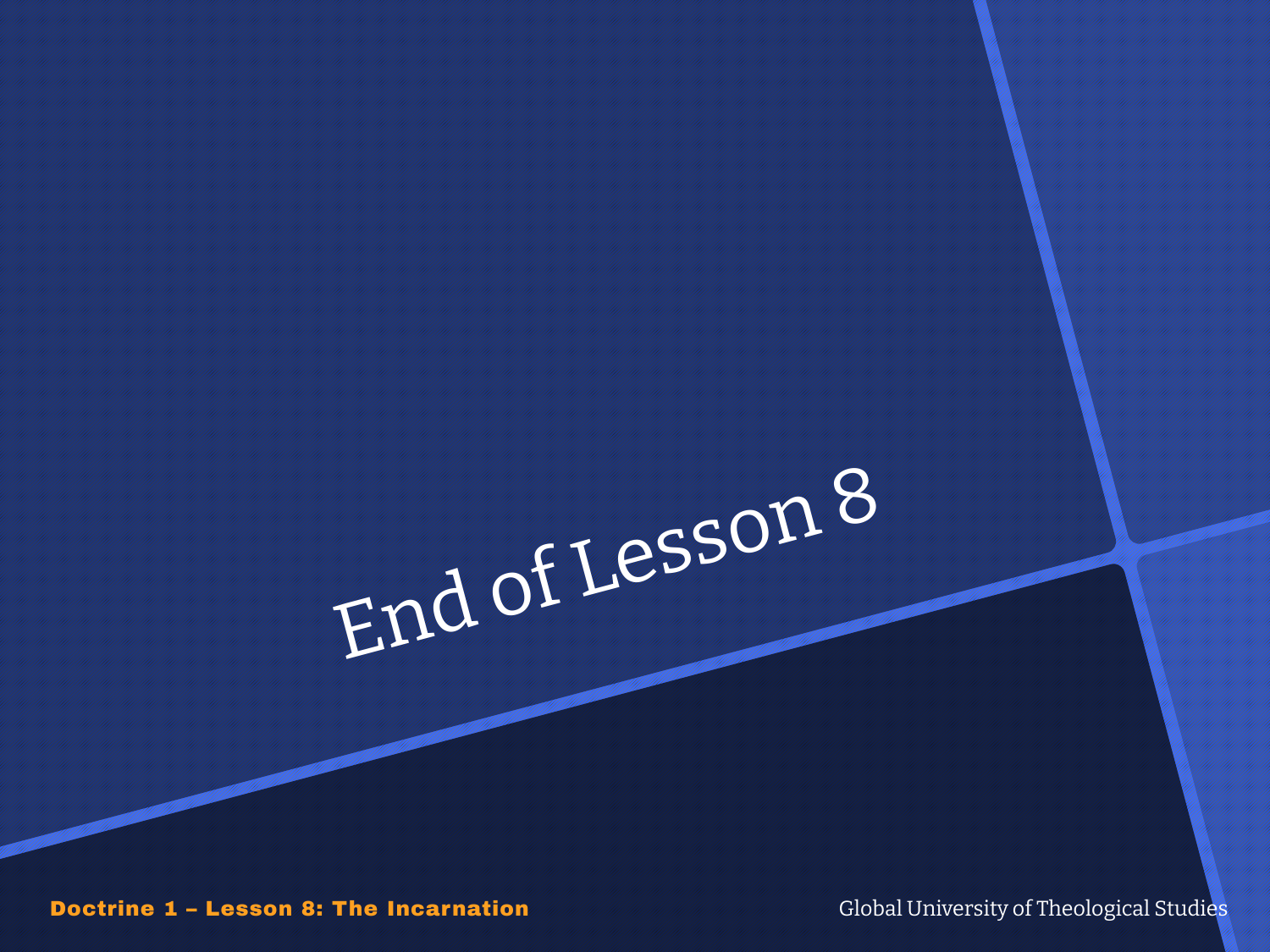

# End of Lesson 8
Doctrine 1 – Lesson 8: The Incarnation                                       Global University of Theological Studies